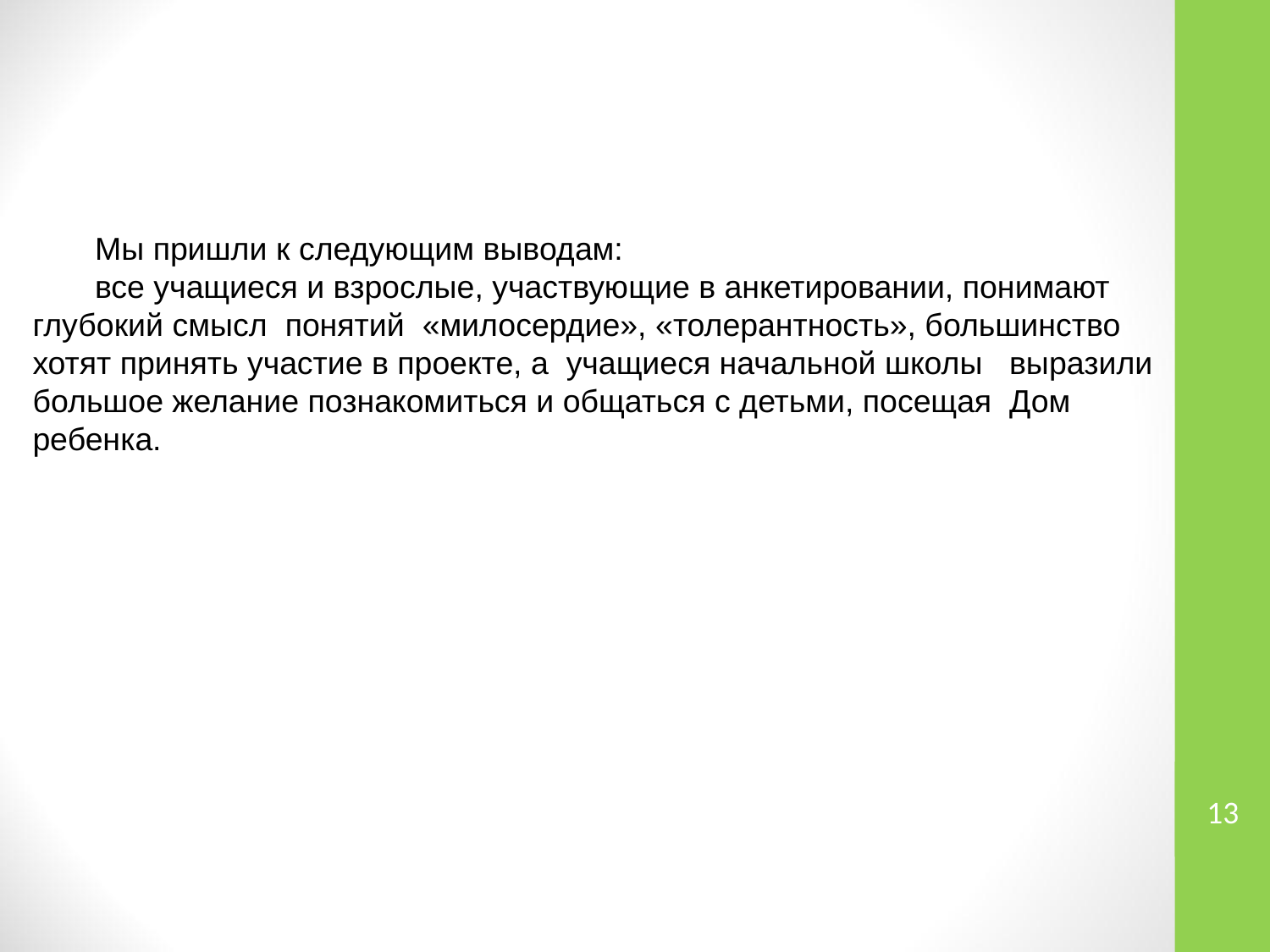

Мы пришли к следующим выводам:
все учащиеся и взрослые, участвующие в анкетировании, понимают глубокий смысл  понятий  «милосердие», «толерантность», большинство хотят принять участие в проекте, а  учащиеся начальной школы   выразили большое желание познакомиться и общаться с детьми, посещая  Дом ребенка.

13